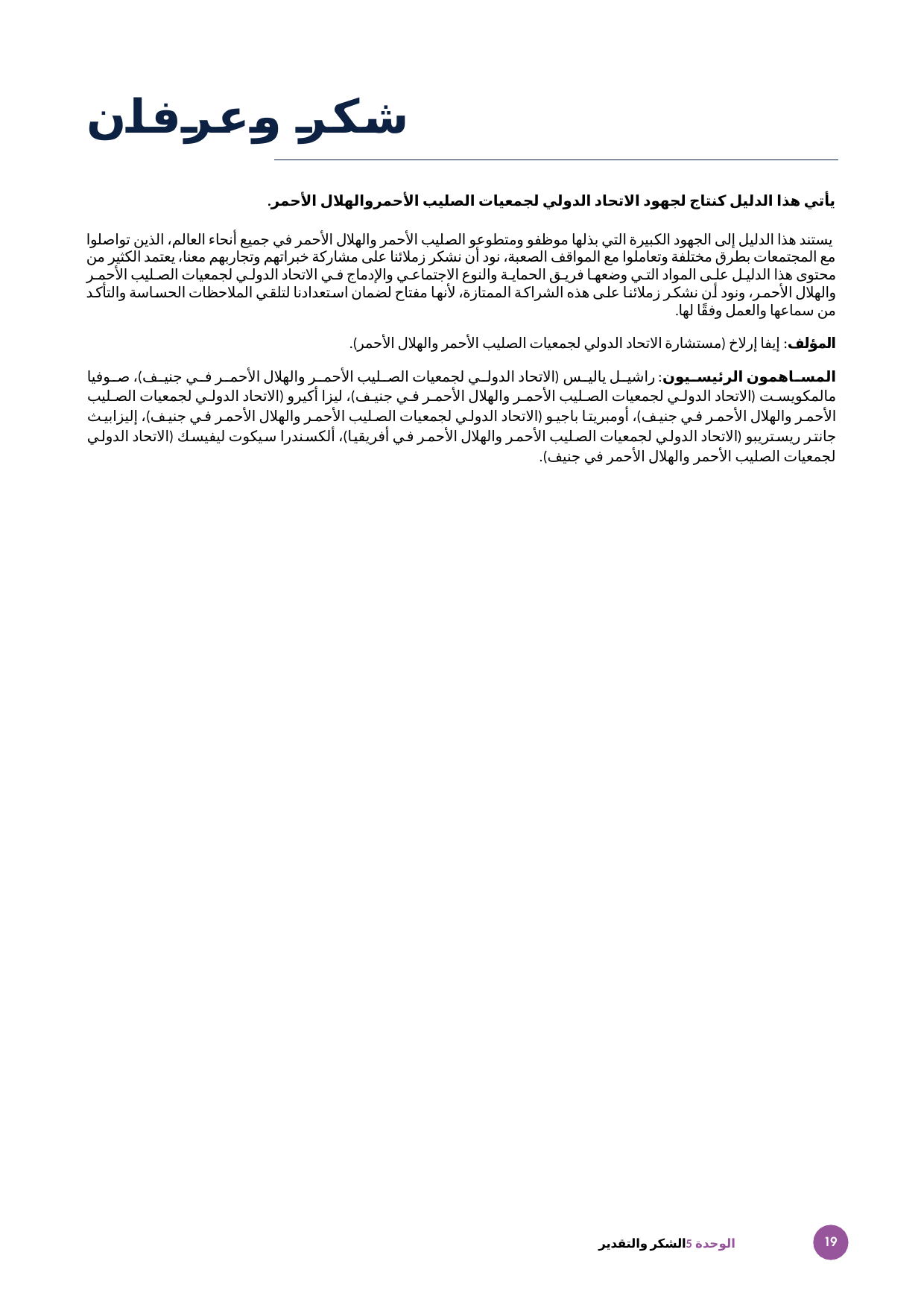

# شكر وعرفان

يأتي هذا الدليل كنتاج لجهود الاتحاد الدولي لجمعيات الصليب الأحمروالهلال الأحمر.

 يستند هذا الدليل إلى الجهود الكبيرة التي بذلها موظفو ومتطوعو الصليب الأحمر والهلال الأحمر في جميع أنحاء العالم، الذين تواصلوا مع المجتمعات بطرق مختلفة وتعاملوا مع المواقف الصعبة، نود أن نشكر زملائنا على مشاركة خبراتهم وتجاربهم معنا، يعتمد الكثير من محتوى هذا الدليل على المواد التي وضعها فريق الحماية والنوع الاجتماعي والإدماج في الاتحاد الدولي لجمعيات الصليب الأحمر والهلال الأحمر، ونود أن نشكر زملائنا على هذه الشراكة الممتازة، لأنها مفتاح لضمان استعدادنا لتلقي الملاحظات الحساسة والتأكد من سماعها والعمل وفقًا لها.
المؤلف: إيفا إرلاخ (مستشارة الاتحاد الدولي لجمعيات الصليب الأحمر والهلال الأحمر).
المساهمون الرئيسيون: راشيل ياليس (الاتحاد الدولي لجمعيات الصليب الأحمر والهلال الأحمر في جنيف)، صوفيا مالمكويست (الاتحاد الدولي لجمعيات الصليب الأحمر والهلال الأحمر في جنيف)، ليزا أكيرو (الاتحاد الدولي لجمعيات الصليب الأحمر والهلال الأحمر في جنيف)، أومبريتا باجيو (الاتحاد الدولي لجمعيات الصليب الأحمر والهلال الأحمر في جنيف)، إليزابيث جانتر ريستريبو (الاتحاد الدولي لجمعيات الصليب الأحمر والهلال الأحمر في أفريقيا)، ألكسندرا سيكوت ليفيسك (الاتحاد الدولي لجمعيات الصليب الأحمر والهلال الأحمر في جنيف).

19
الوحدة 5الشكر والتقدير